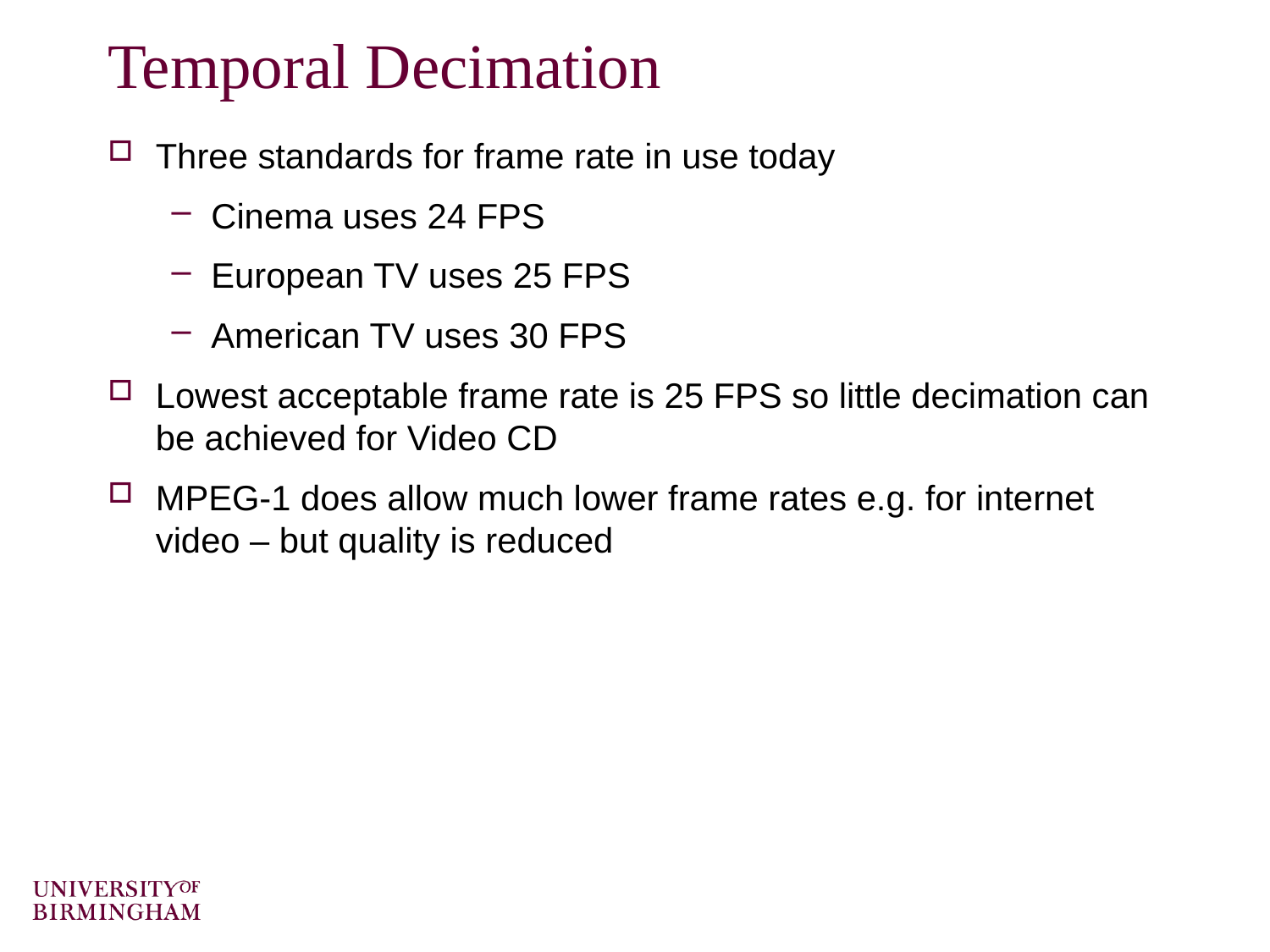

# Temporal Decimation
Three standards for frame rate in use today
Cinema uses 24 FPS
European TV uses 25 FPS
American TV uses 30 FPS
Lowest acceptable frame rate is 25 FPS so little decimation can be achieved for Video CD
MPEG-1 does allow much lower frame rates e.g. for internet video – but quality is reduced